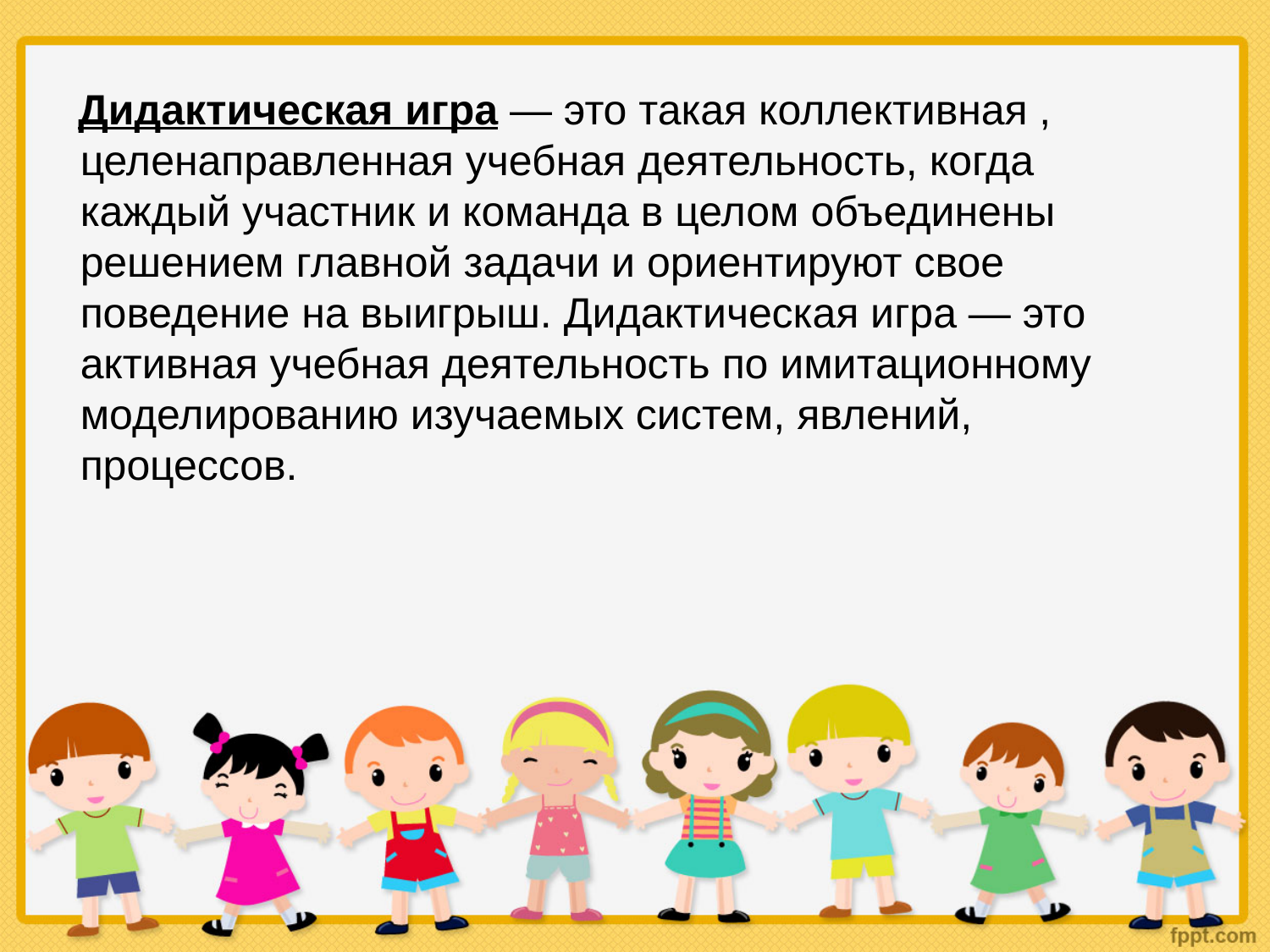

Дидактическая игра — это такая коллективная , целенаправленная учебная деятельность, когда каждый участник и команда в целом объединены решением главной задачи и ориентируют свое поведение на выигрыш. Дидактическая игра — это активная учебная деятельность по имитационному моделированию изучаемых систем, явлений, процессов.